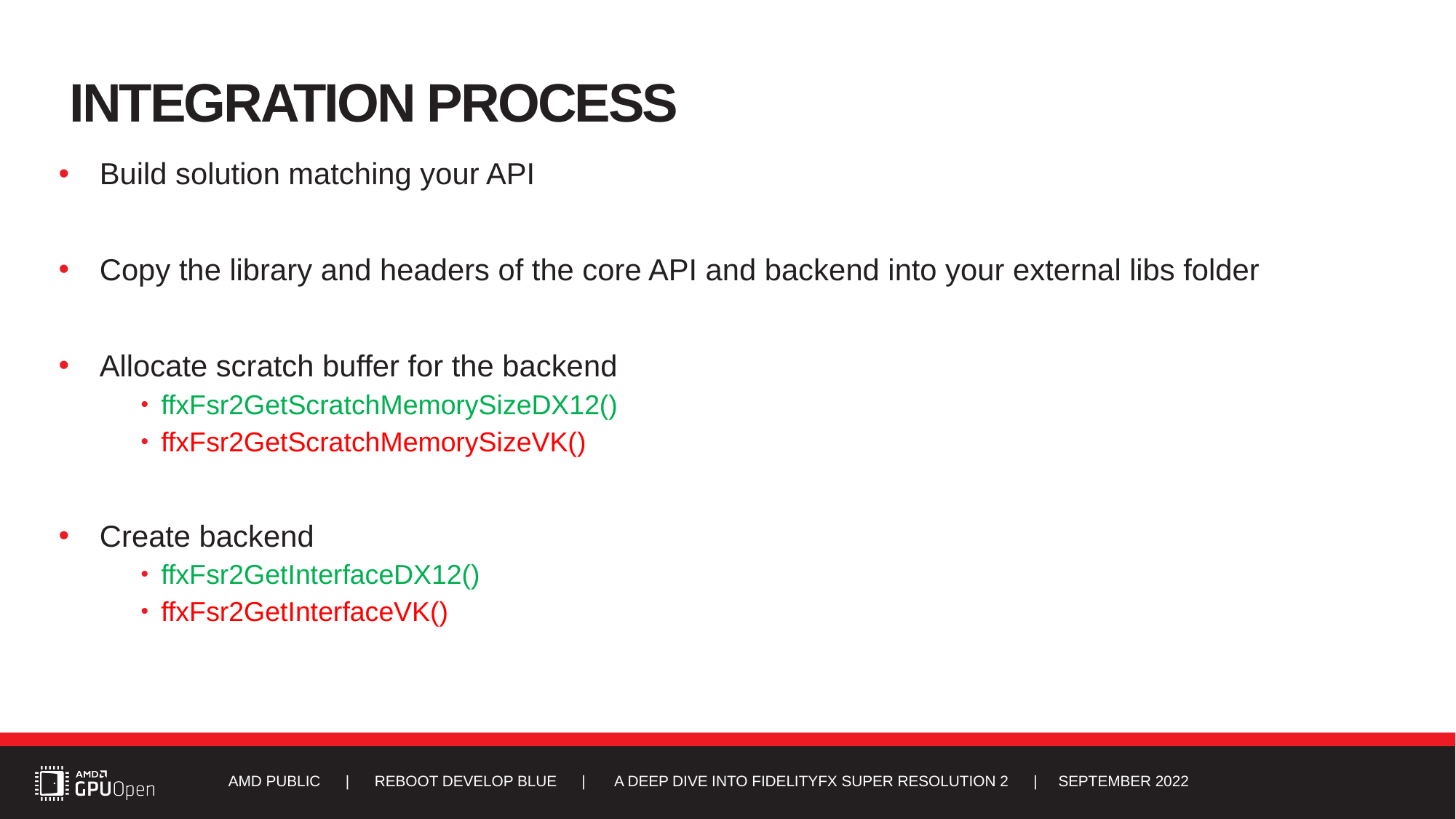

# Integration Process
Build solution matching your API

Copy the library and headers of the core API and backend into your external libs folder

Allocate scratch buffer for the backend
ffxFsr2GetScratchMemorySizeDX12()
ffxFsr2GetScratchMemorySizeVK()

Create backend
ffxFsr2GetInterfaceDX12()
ffxFsr2GetInterfaceVK()